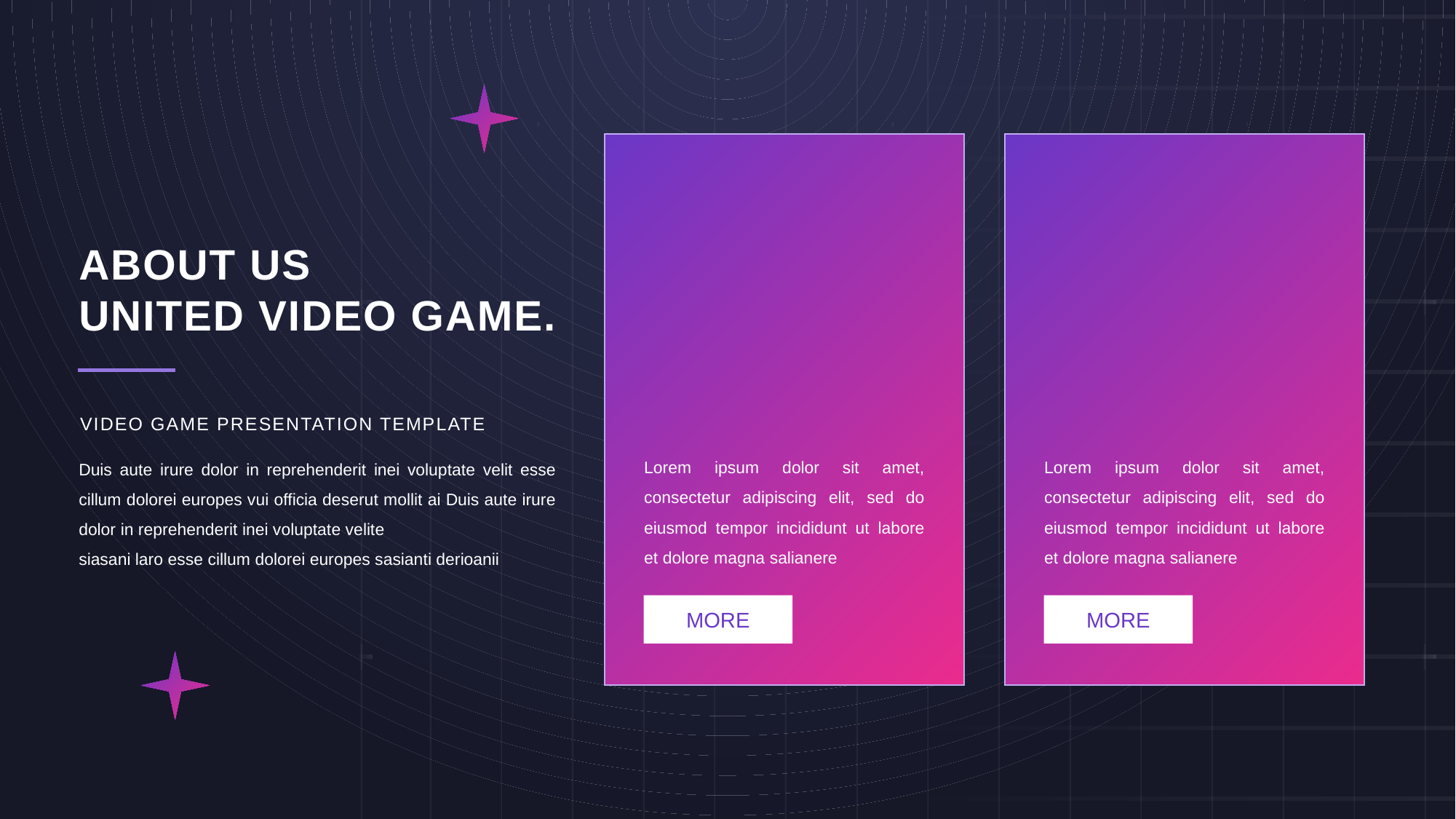

ABOUT US
UNITED VIDEO GAME.
VIDEO GAME PRESENTATION TEMPLATE
Duis aute irure dolor in reprehenderit inei voluptate velit esse cillum dolorei europes vui officia deserut mollit ai Duis aute irure dolor in reprehenderit inei voluptate velite
siasani laro esse cillum dolorei europes sasianti derioanii
Lorem ipsum dolor sit amet, consectetur adipiscing elit, sed do eiusmod tempor incididunt ut labore et dolore magna salianere

MORE
Lorem ipsum dolor sit amet, consectetur adipiscing elit, sed do eiusmod tempor incididunt ut labore et dolore magna salianere

MORE